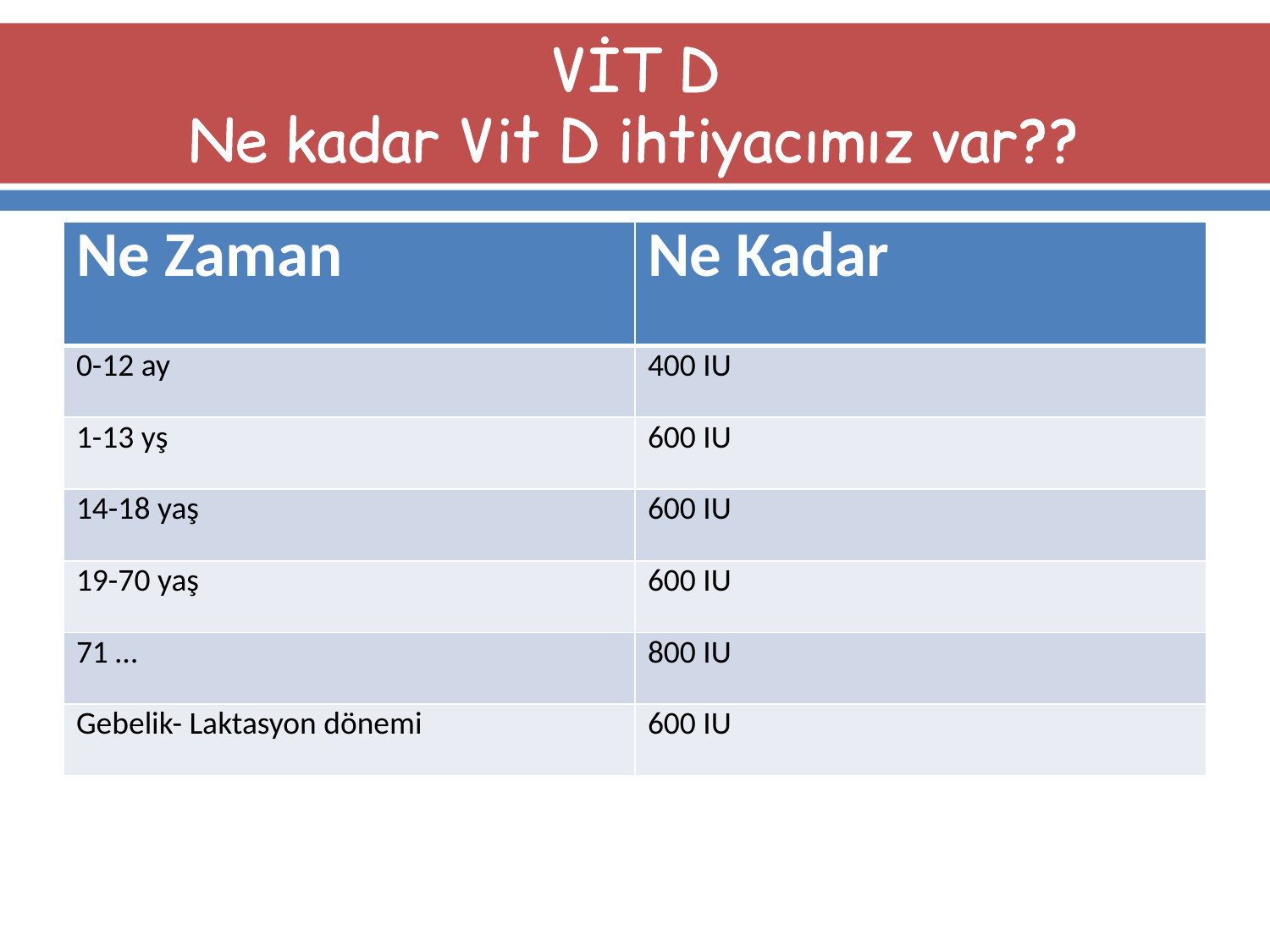

# VİT D Ne kadar Vit D ihtiyacımız var??
| Ne Zaman | Ne Kadar |
| --- | --- |
| 0-12 ay | 400 IU |
| 1-13 yş | 600 IU |
| 14-18 yaş | 600 IU |
| 19-70 yaş | 600 IU |
| 71 … | 800 IU |
| Gebelik- Laktasyon dönemi | 600 IU |